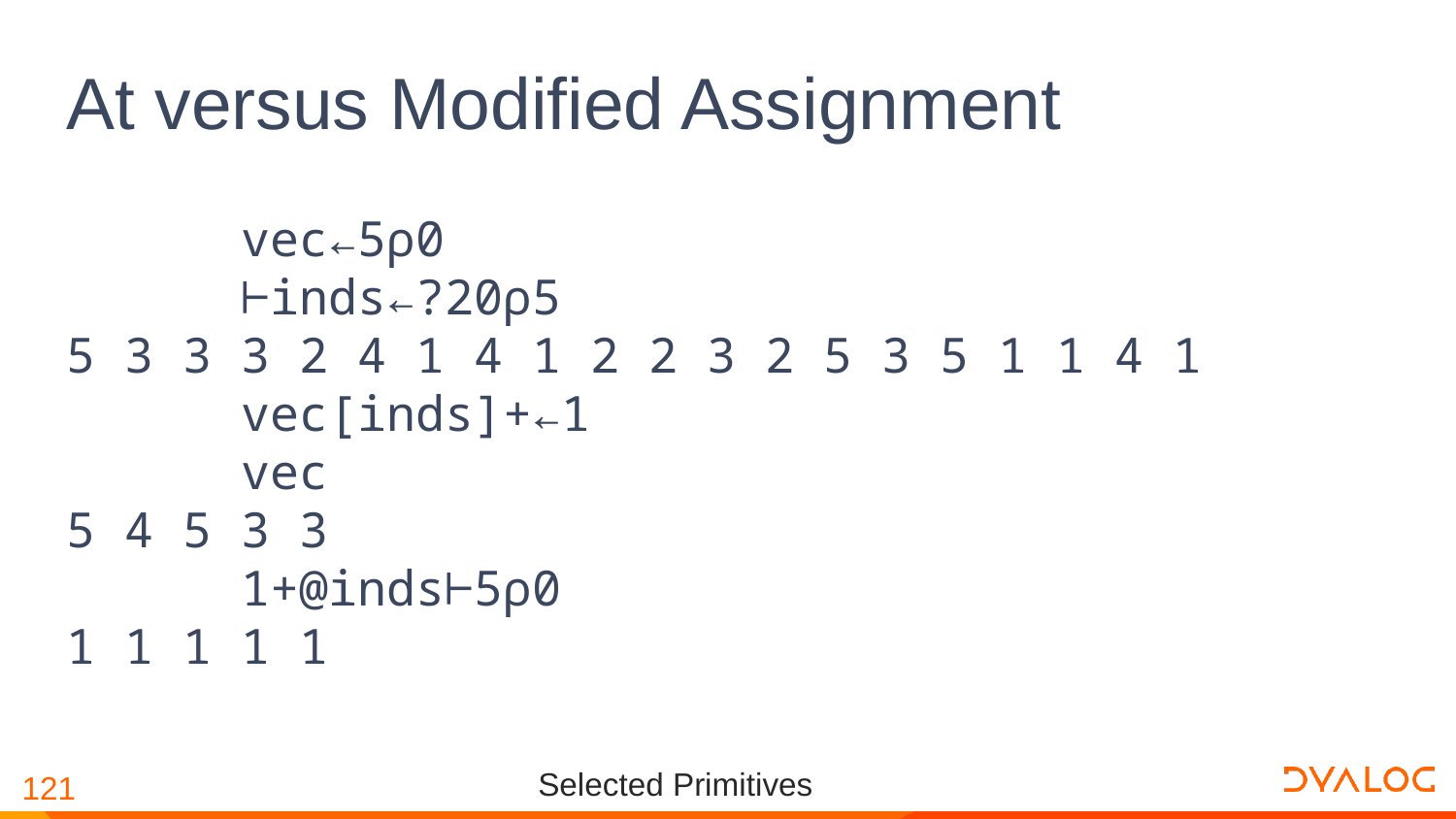

# At versus Modified Assignment
      vec←5⍴0
      ⊢inds←?20⍴5
5 3 3 3 2 4 1 4 1 2 2 3 2 5 3 5 1 1 4 1
      vec[inds]+←1
      vec
5 4 5 3 3
      1+@inds⊢5⍴0
1 1 1 1 1